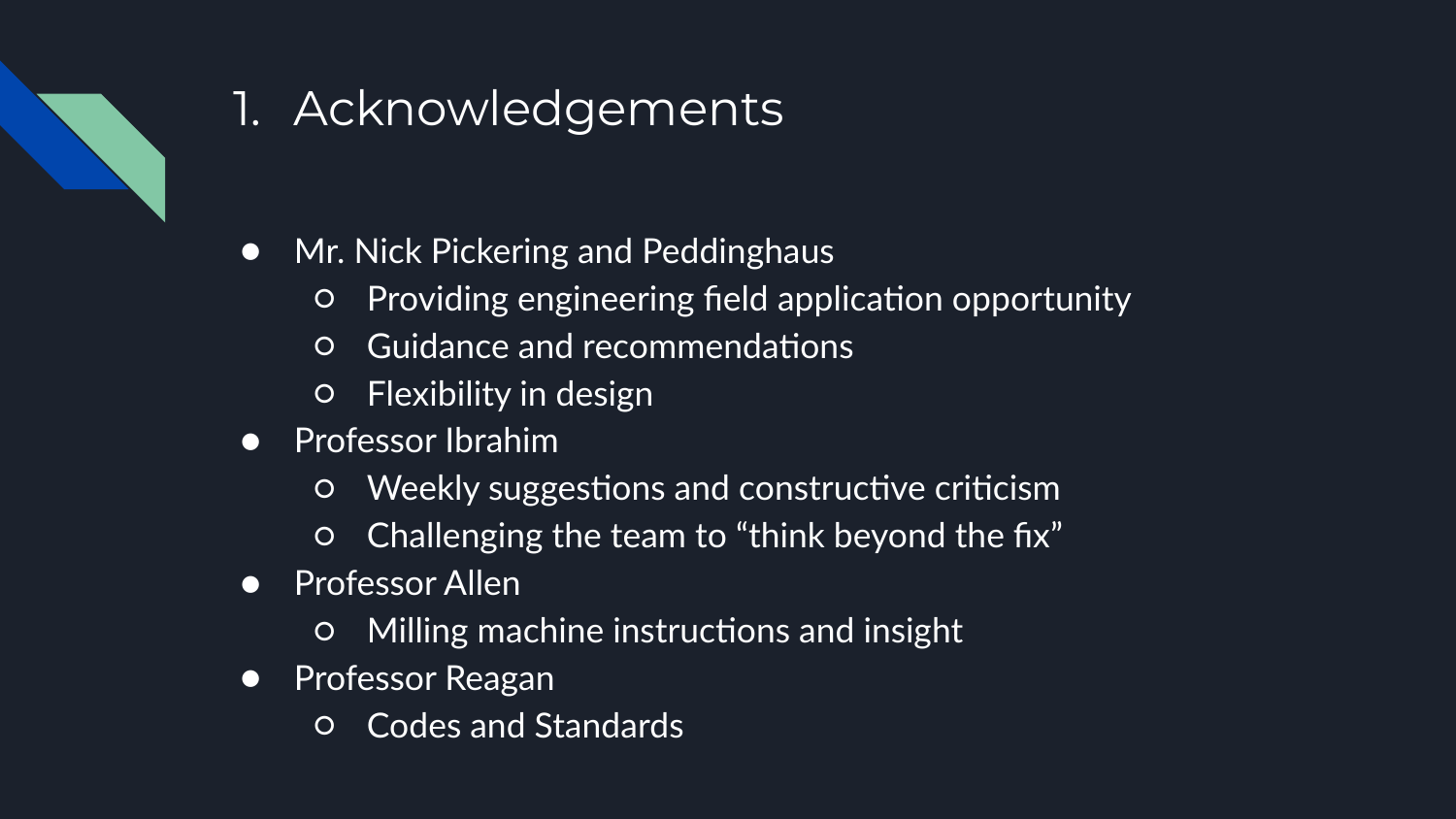

# Acknowledgements
Mr. Nick Pickering and Peddinghaus
Providing engineering field application opportunity
Guidance and recommendations
Flexibility in design
Professor Ibrahim
Weekly suggestions and constructive criticism
Challenging the team to “think beyond the fix”
Professor Allen
Milling machine instructions and insight
Professor Reagan
Codes and Standards